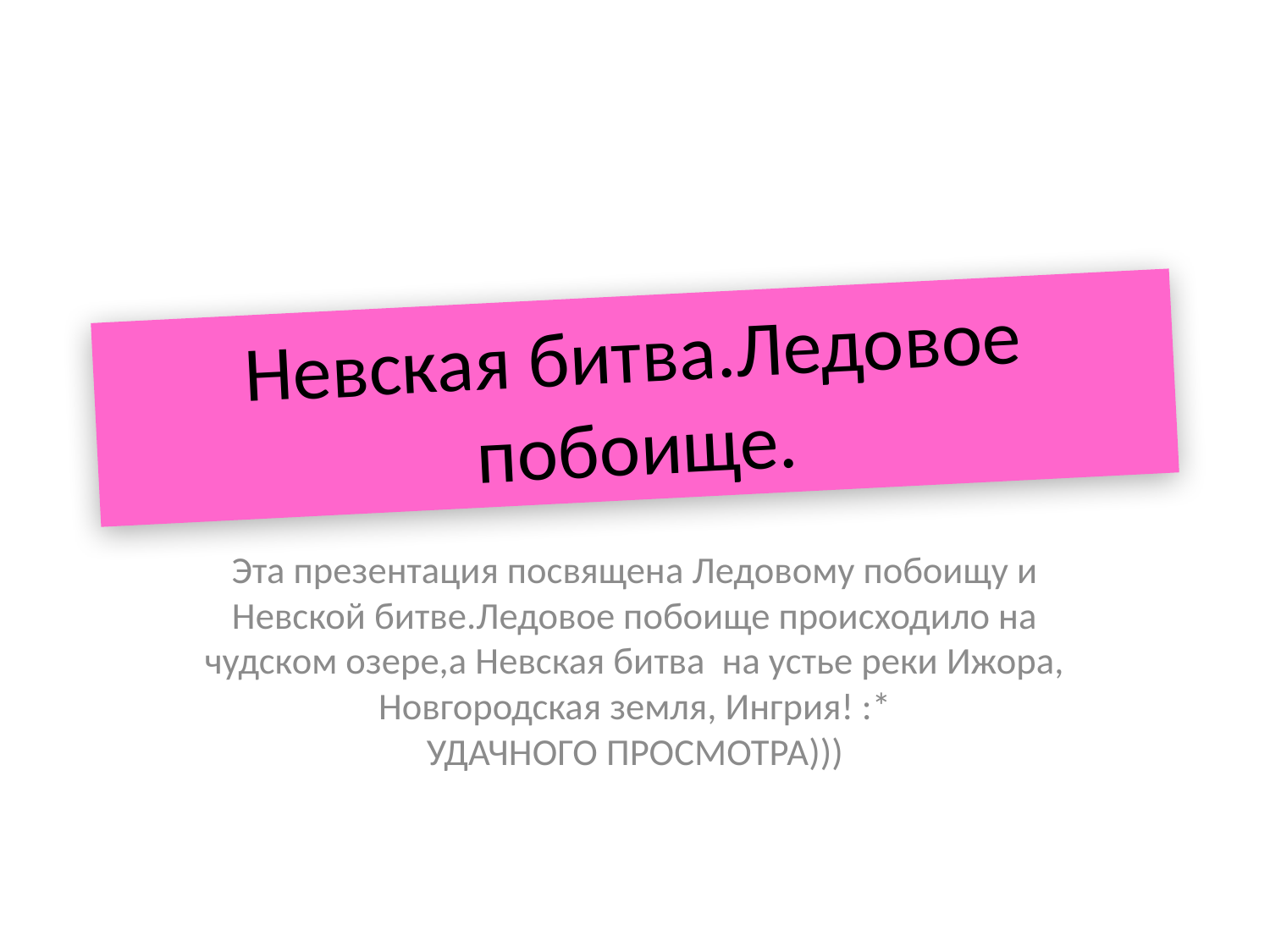

# Невская битва.Ледовое побоище.
Эта презентация посвящена Ледовому побоищу и Невской битве.Ледовое побоище происходило на чудском озере,а Невская битва  на устье реки Ижора, Новгородская земля, Ингрия! :*
УДАЧНОГО ПРОСМОТРА)))